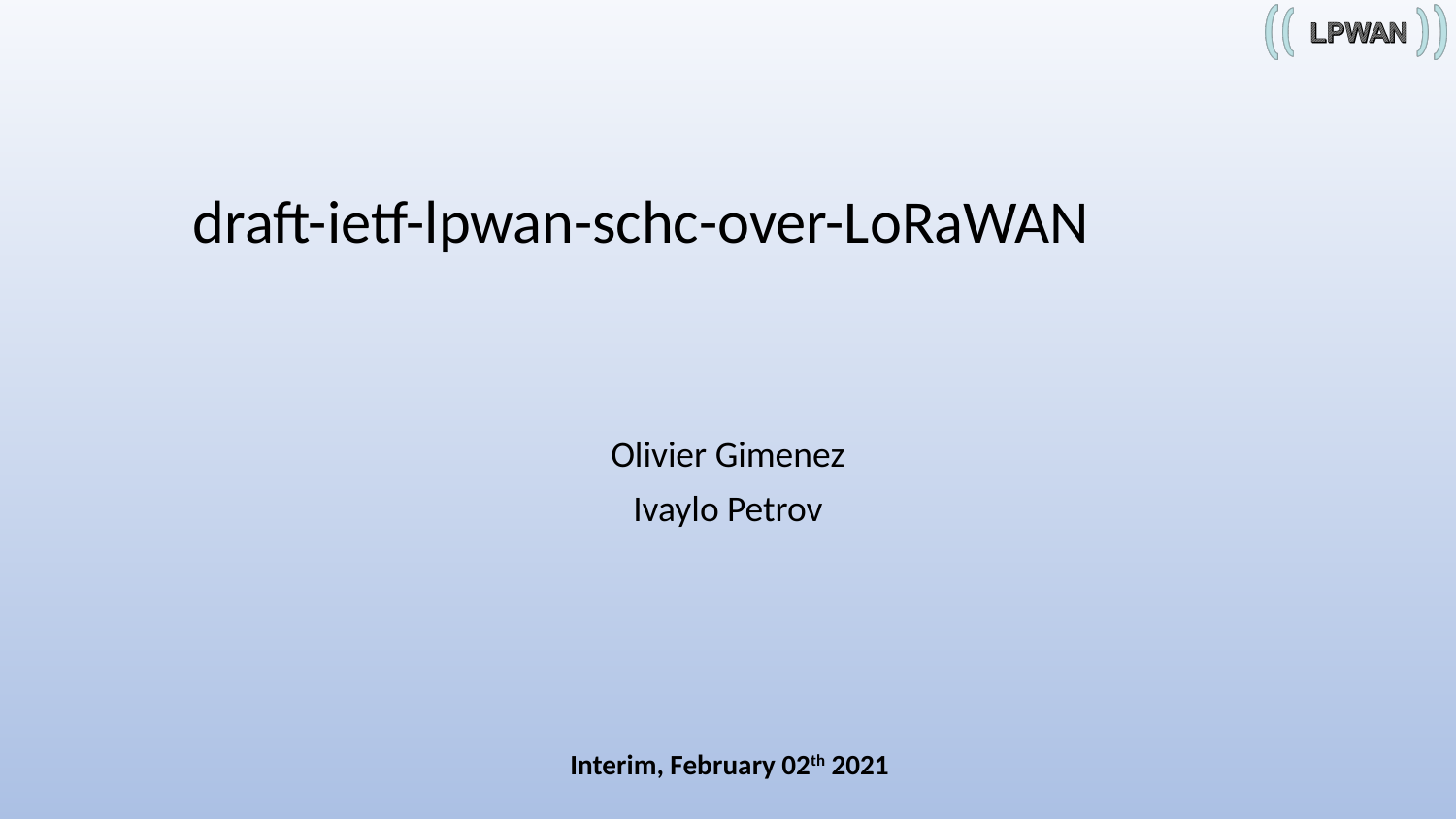

# draft-ietf-lpwan-schc-over-LoRaWAN
Olivier Gimenez
Ivaylo Petrov

Interim, February 02th 2021